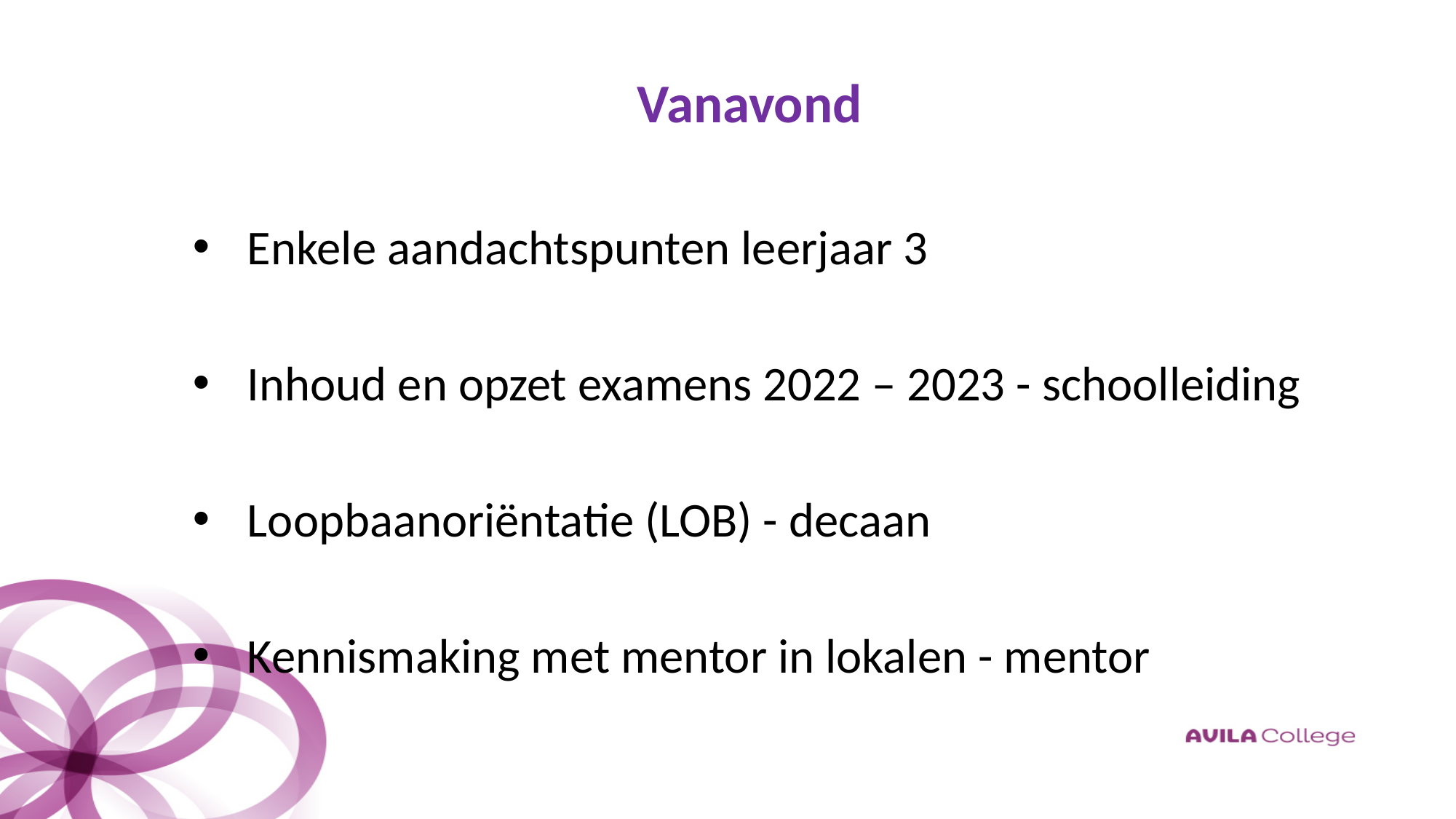

# Vanavond

Enkele aandachtspunten leerjaar 3

Inhoud en opzet examens 2022 – 2023 - schoolleiding

Loopbaanoriëntatie (LOB) - decaan

Kennismaking met mentor in lokalen - mentor